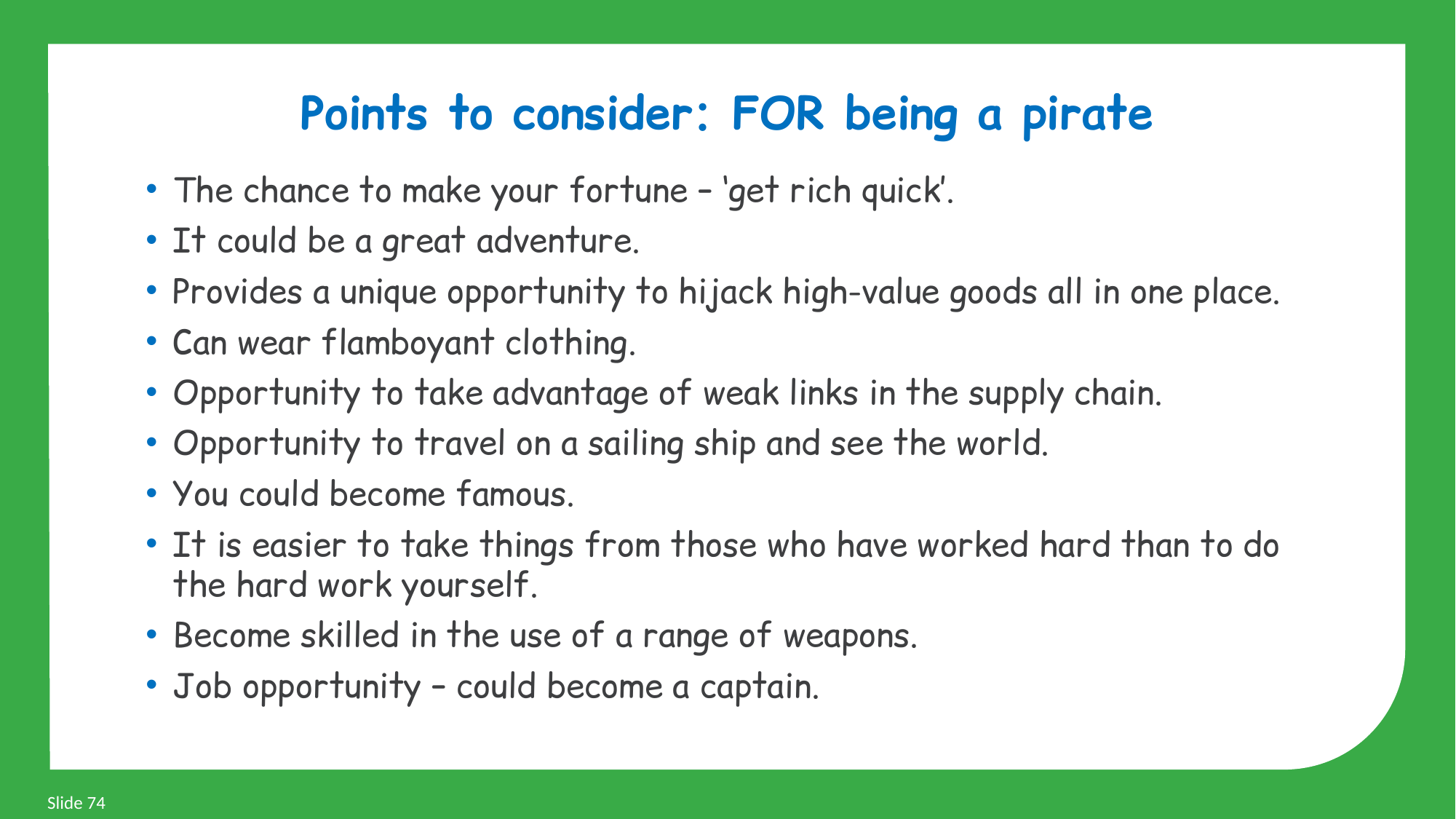

Points to consider: FOR being a pirate
The chance to make your fortune – ‘get rich quick’.
It could be a great adventure.
Provides a unique opportunity to hijack high-value goods all in one place.
Can wear flamboyant clothing.
Opportunity to take advantage of weak links in the supply chain.
Opportunity to travel on a sailing ship and see the world.
You could become famous.
It is easier to take things from those who have worked hard than to do the hard work yourself.
Become skilled in the use of a range of weapons.
Job opportunity – could become a captain.
Slide 74